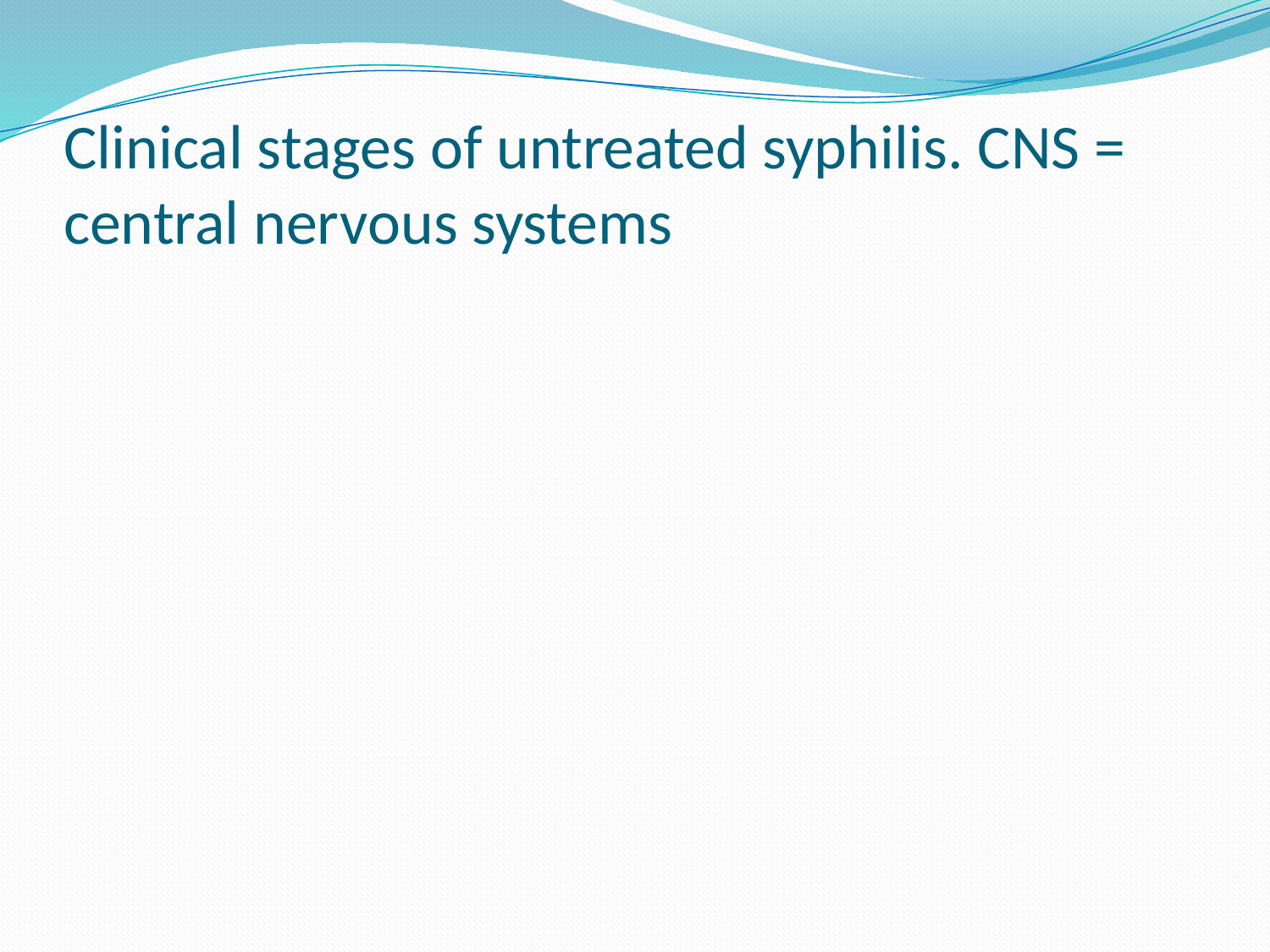

# Clinical stages of untreated syphilis. CNS = central nervous systems